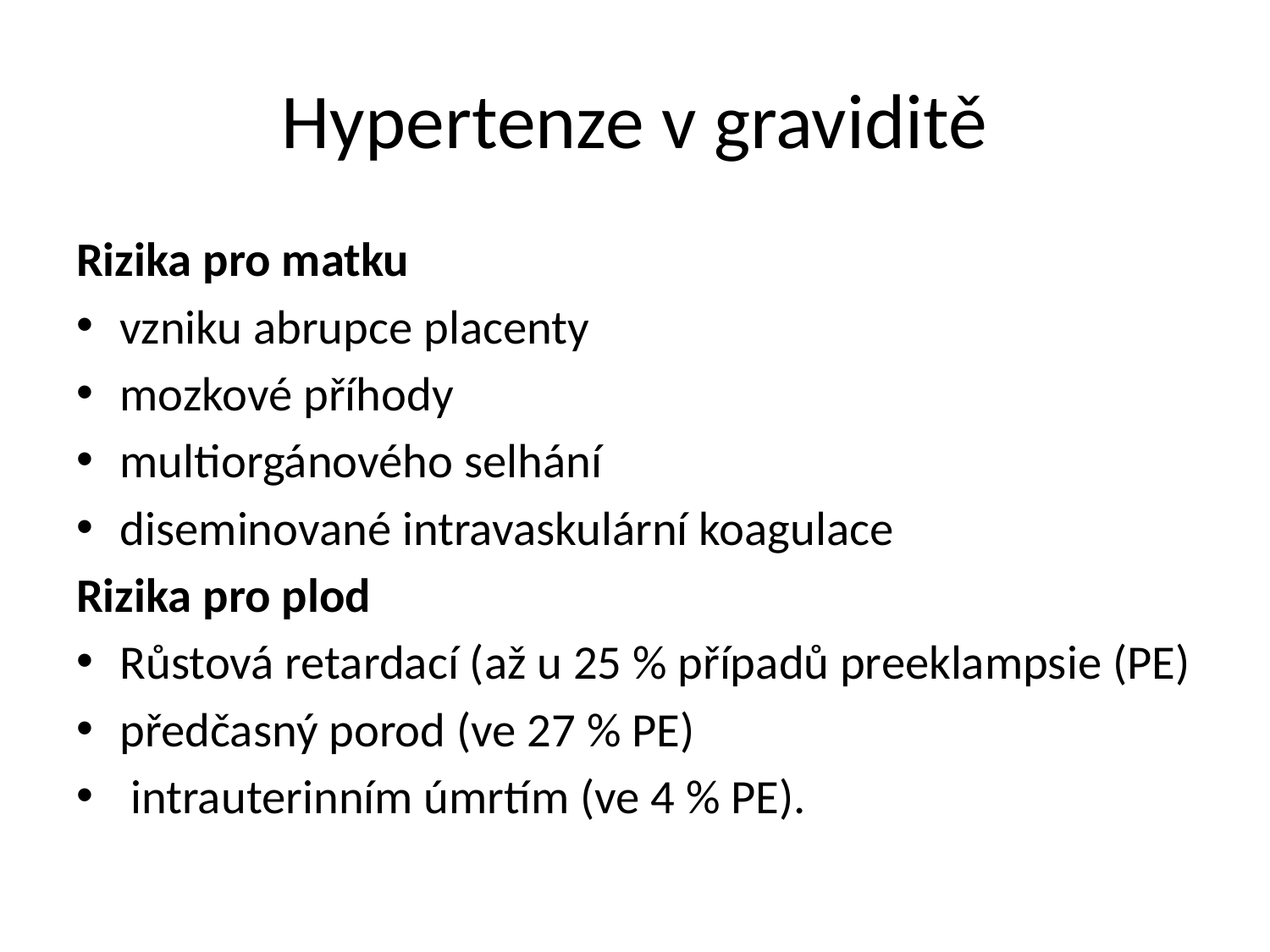

# Hypertenze v graviditě
Rizika pro matku
vzniku abrupce placenty
mozkové příhody
multiorgánového selhání
diseminované intravaskulární koagulace
Rizika pro plod
Růstová retardací (až u 25 % případů preeklampsie (PE)
předčasný porod (ve 27 % PE)
 intrauterinním úmrtím (ve 4 % PE).